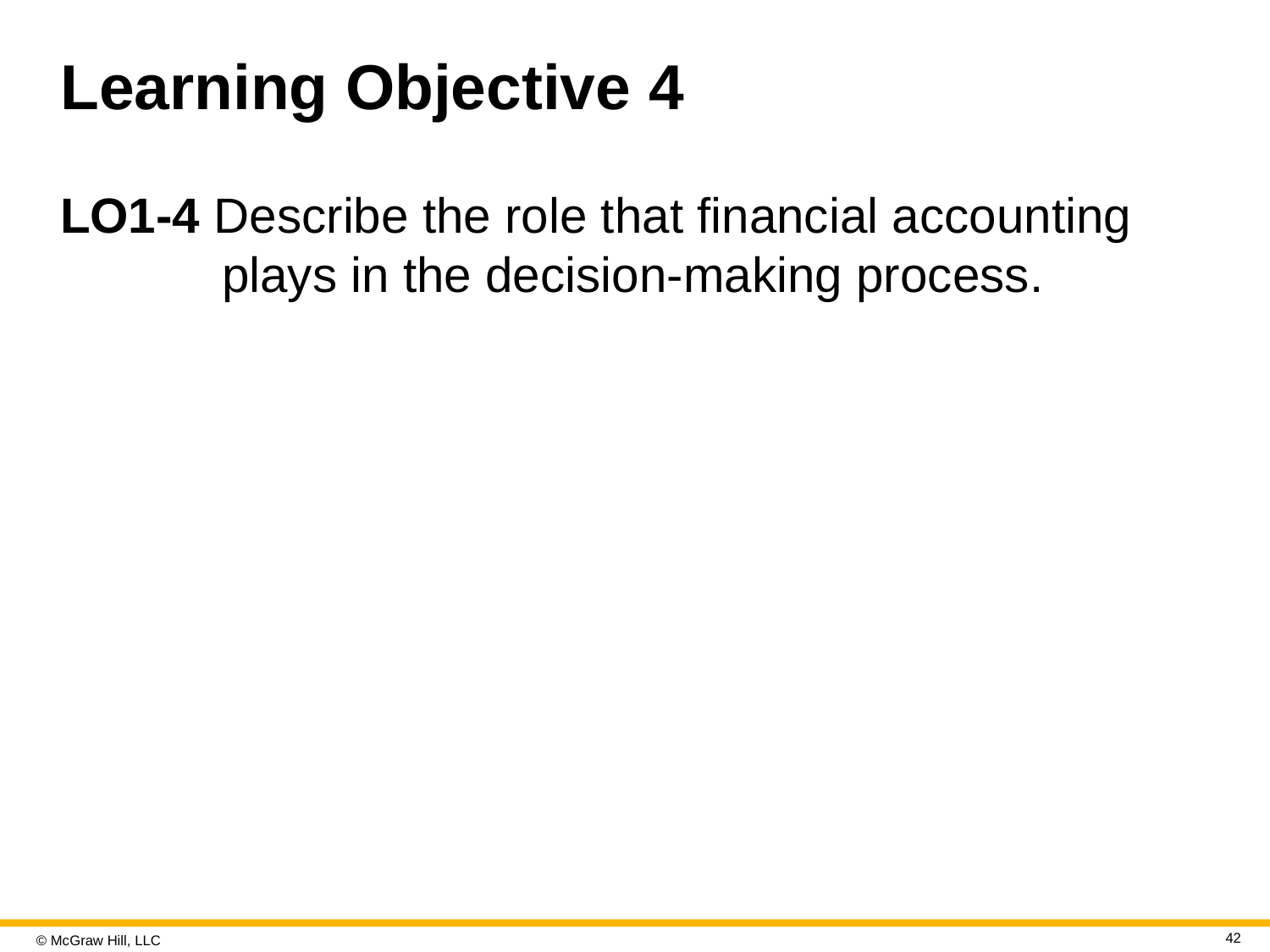

# Learning Objective 4
LO1-4 Describe the role that financial accounting plays in the decision-making process.
42